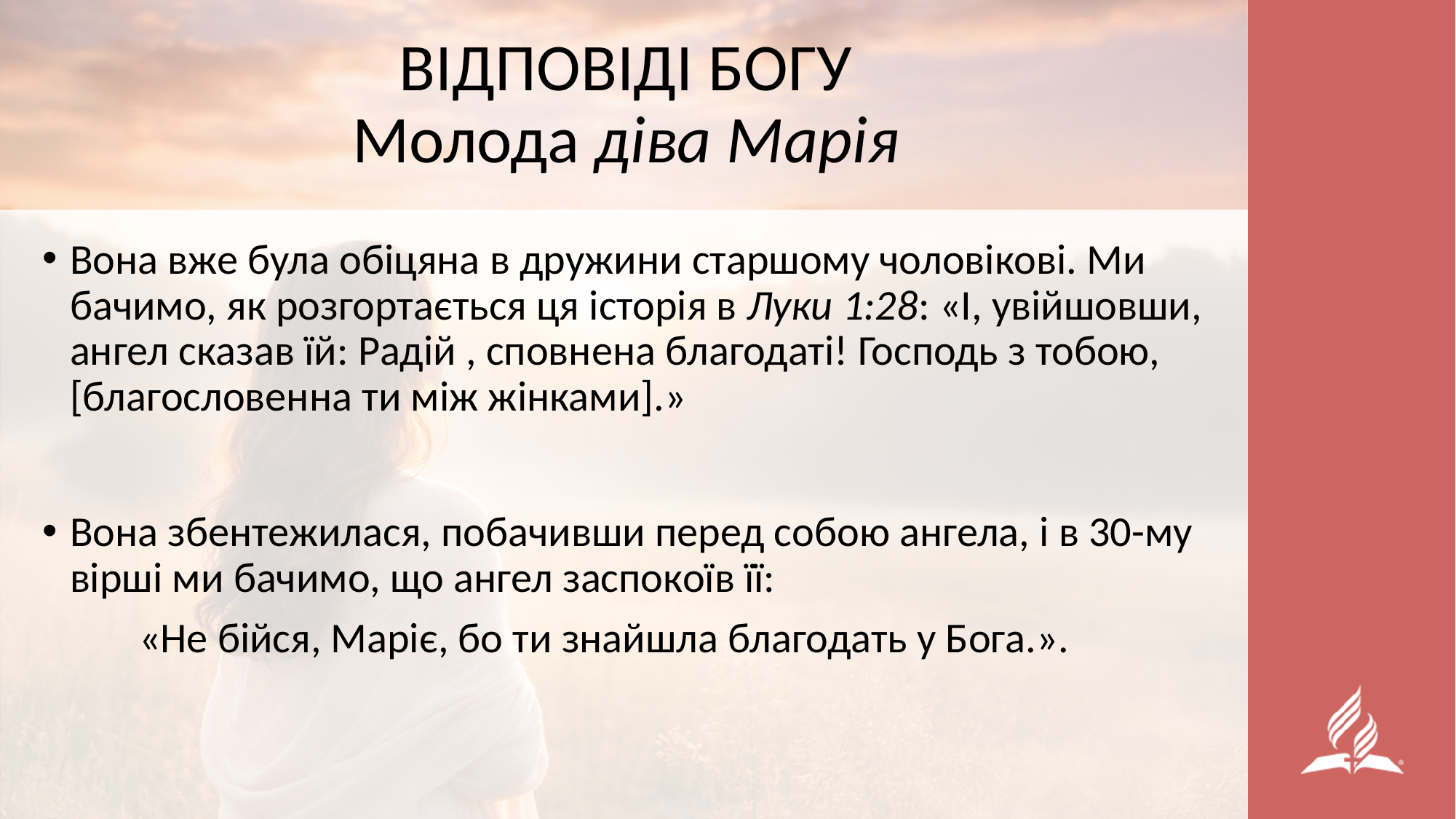

# ВІДПОВІДІ БОГУ Молода діва Марія
Вона вже була обіцяна в дружини старшому чоловікові. Ми бачимо, як розгортається ця історія в Луки 1:28: «І, увійшовши, ангел сказав їй: Радій , сповнена благодаті! Господь з тобою, [благословенна ти між жінками].»

Вона збентежилася, побачивши перед собою ангела, і в 30-му вірші ми бачимо, що ангел заспокоїв її:
          «Не бійся, Маріє, бо ти знайшла благодать у Бога.».